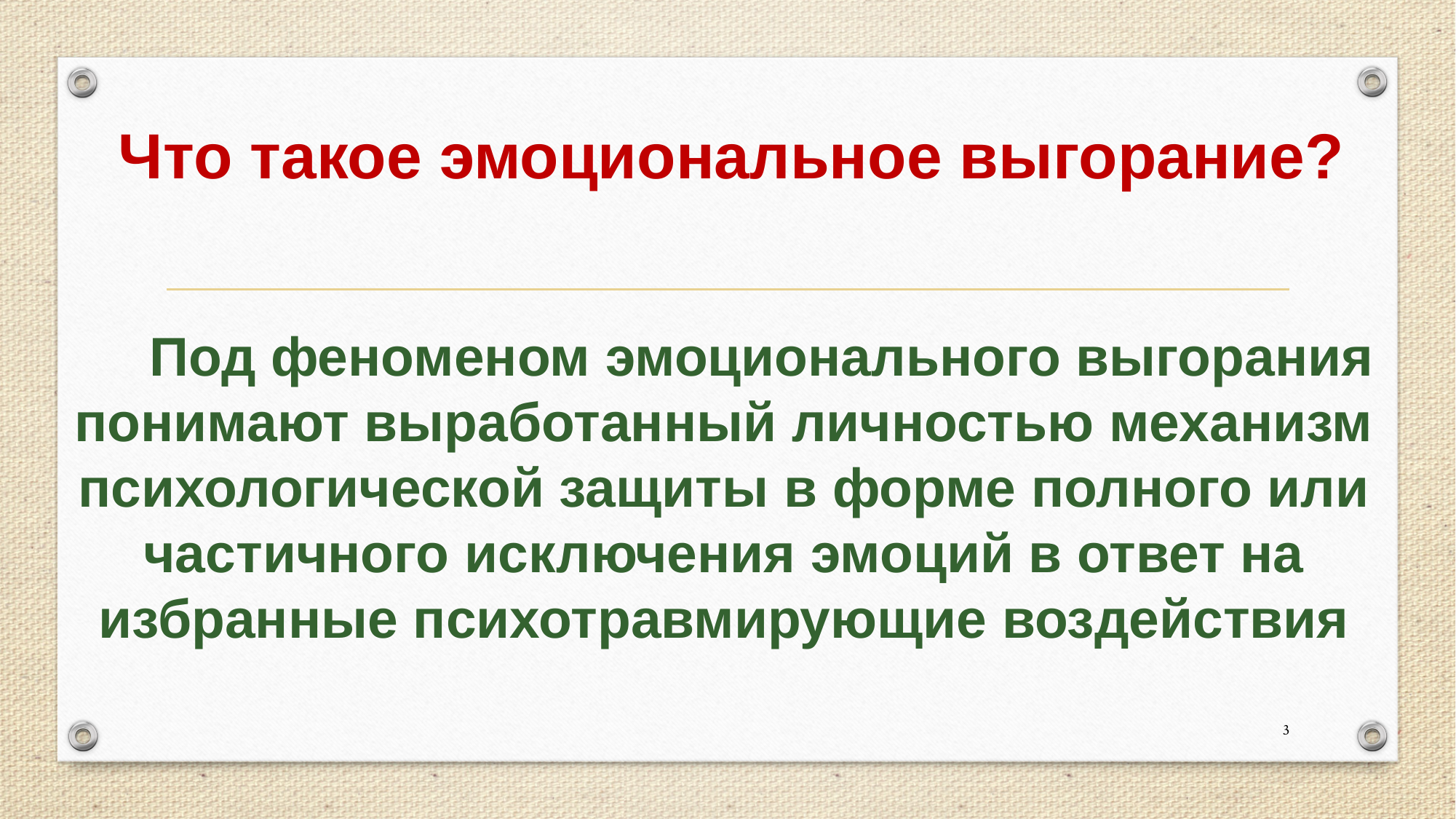

# Что такое эмоциональное выгорание?
     Под феноменом эмоционального выгорания понимают выработанный личностью механизм психологической защиты в форме полного или частичного исключения эмоций в ответ на избранные психотравмирующие воздействия
3